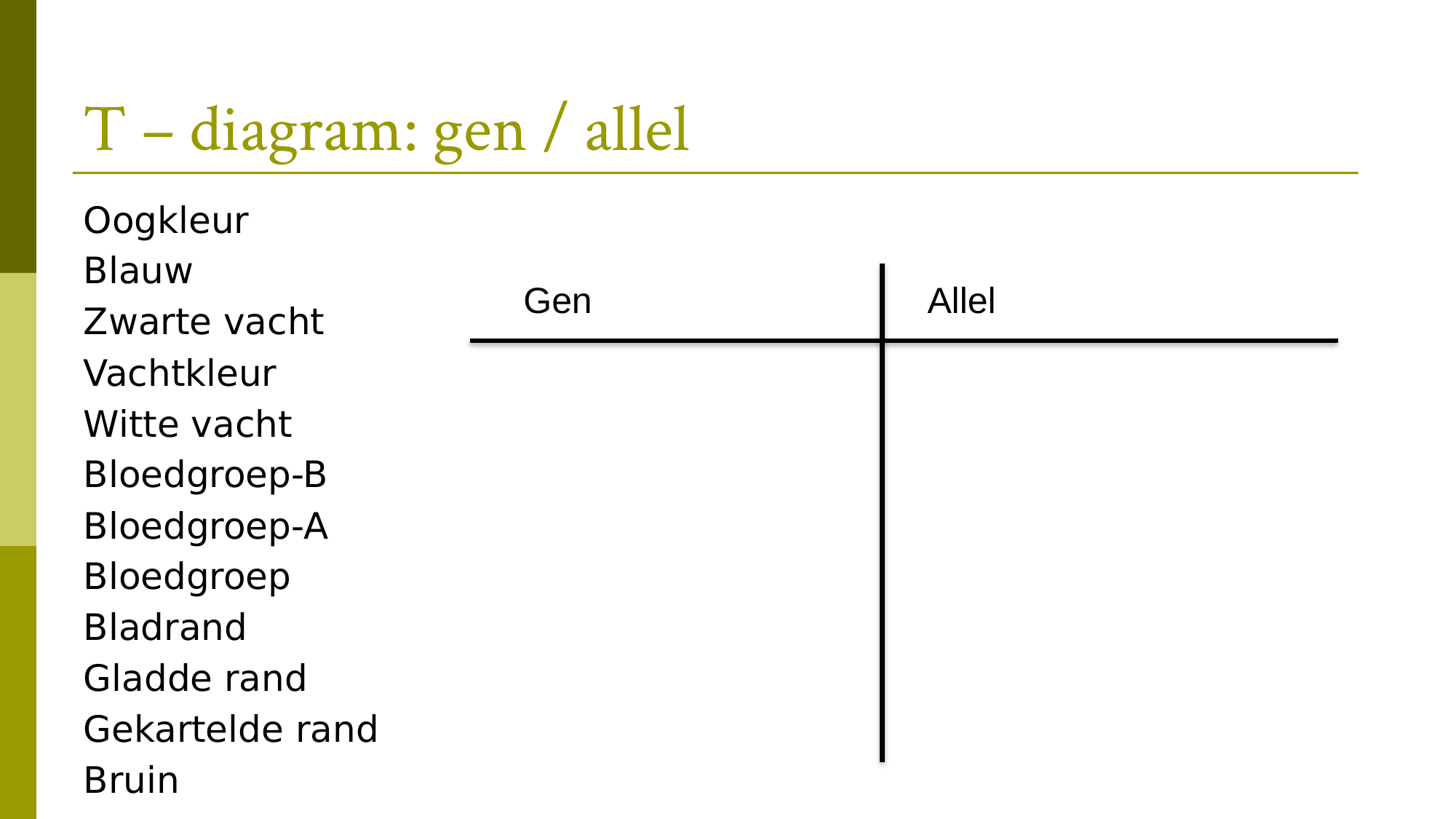

# T – diagram: gen / allel
Oogkleur
Blauw
Zwarte vacht
Vachtkleur
Witte vacht
Bloedgroep-B
Bloedgroep-A
Bloedgroep
Bladrand
Gladde rand
Gekartelde rand
Bruin
Allel
Gen